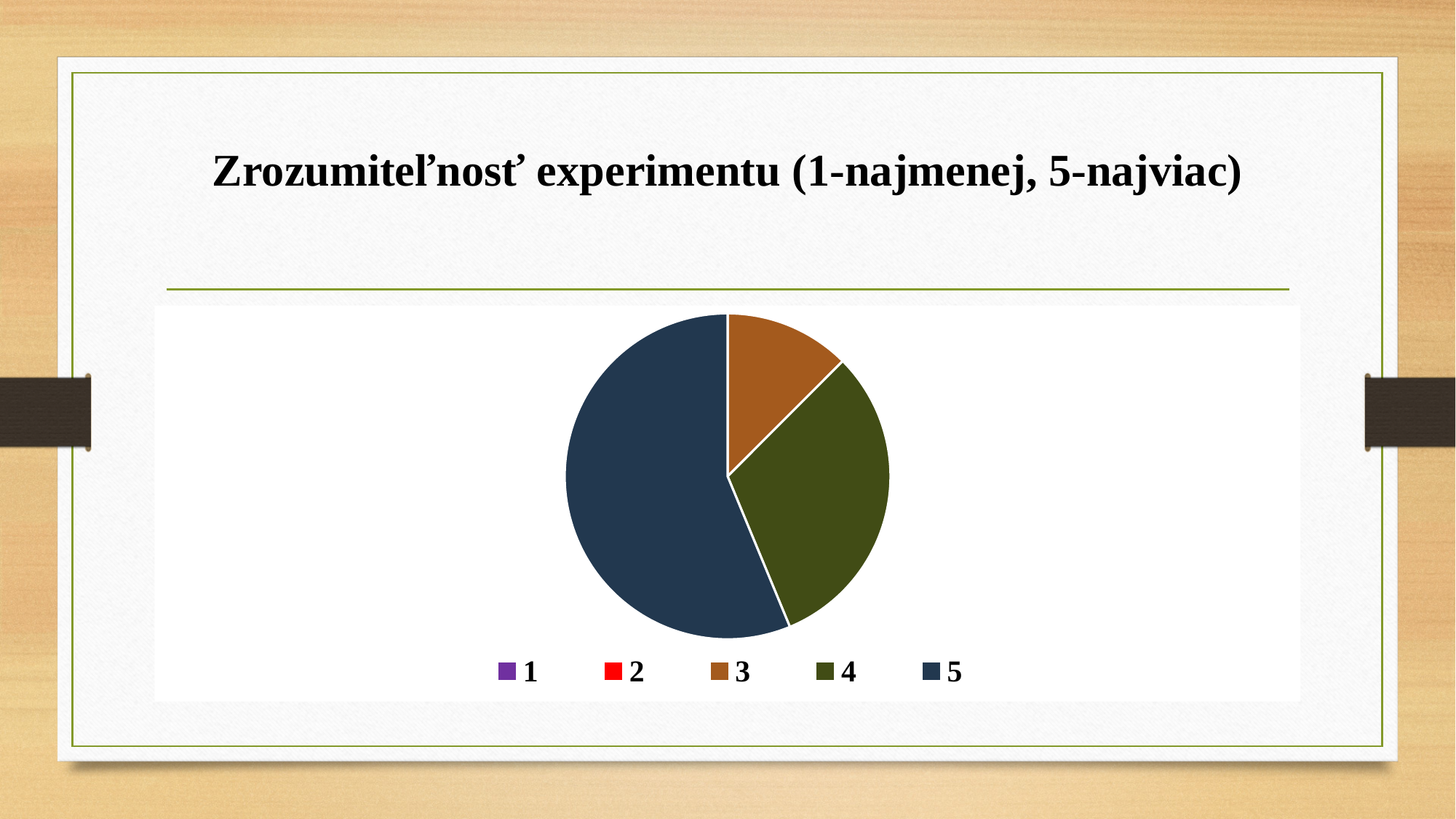

# Zrozumiteľnosť experimentu (1-najmenej, 5-najviac)

### Chart

| Category |  |
|---|---|